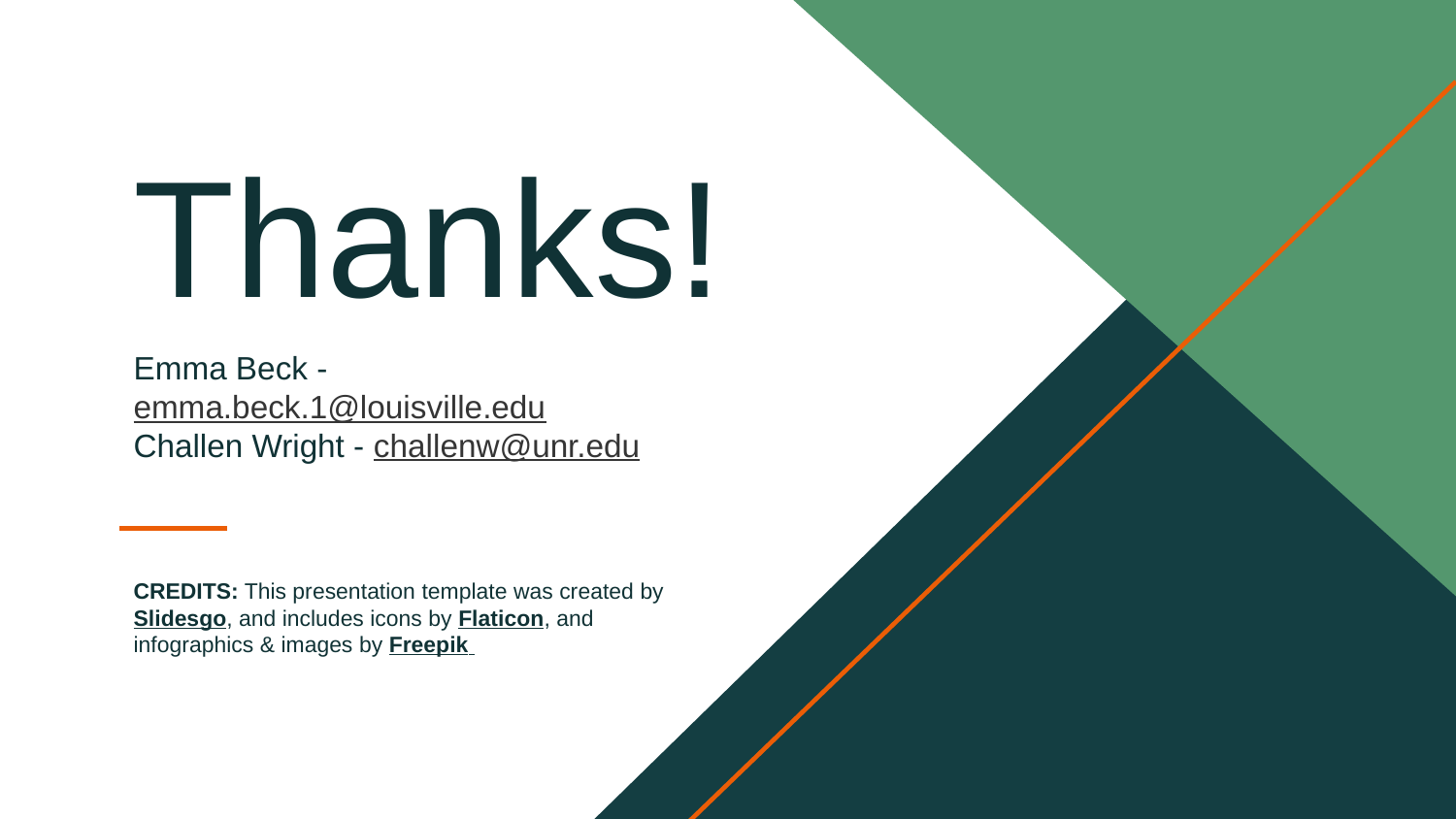

# Thanks!
Emma Beck - emma.beck.1@louisville.edu
Challen Wright - challenw@unr.edu